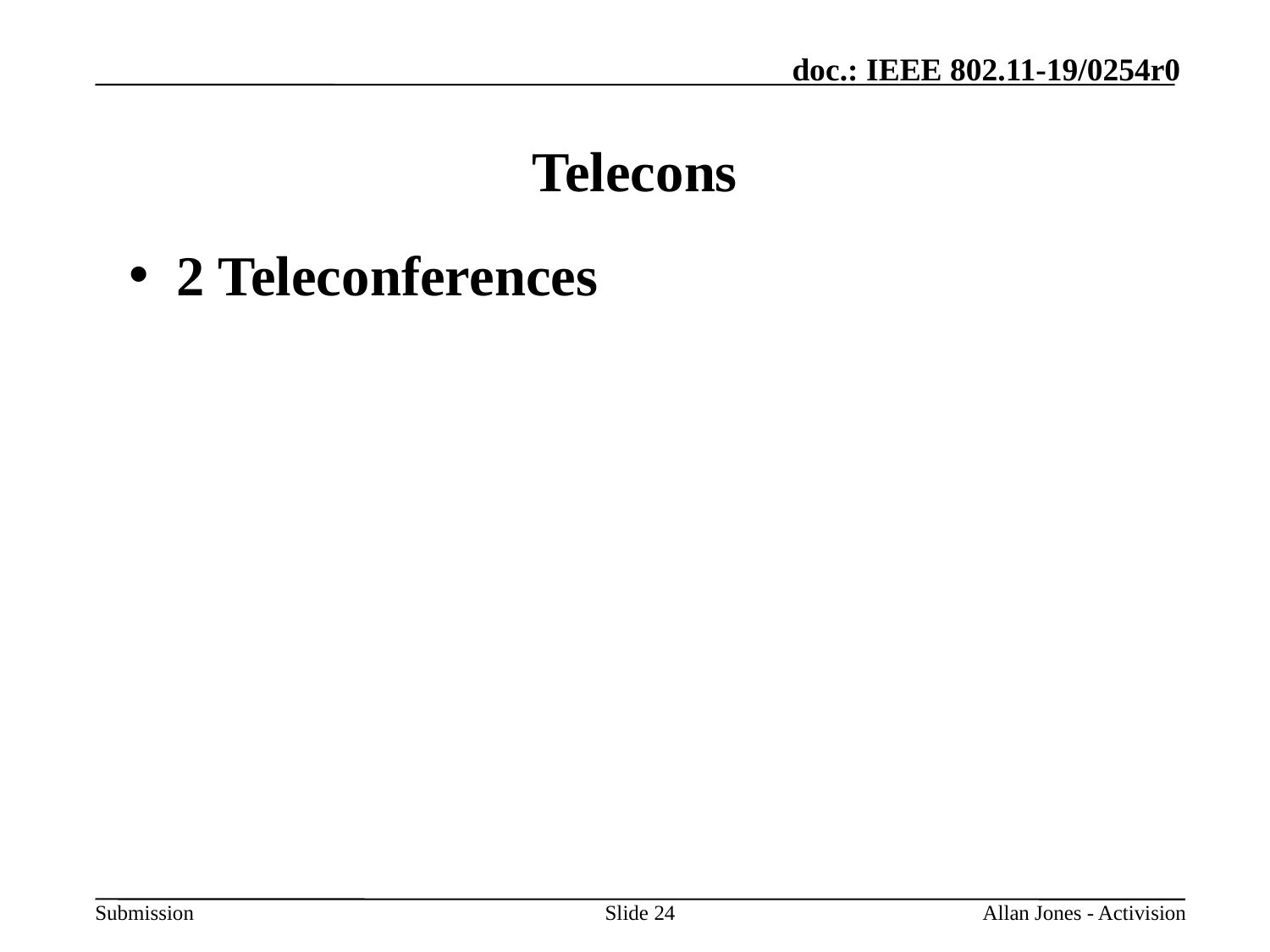

March 2019
# Telecons
2 Teleconferences

Slide 24
Allan Jones - Activision